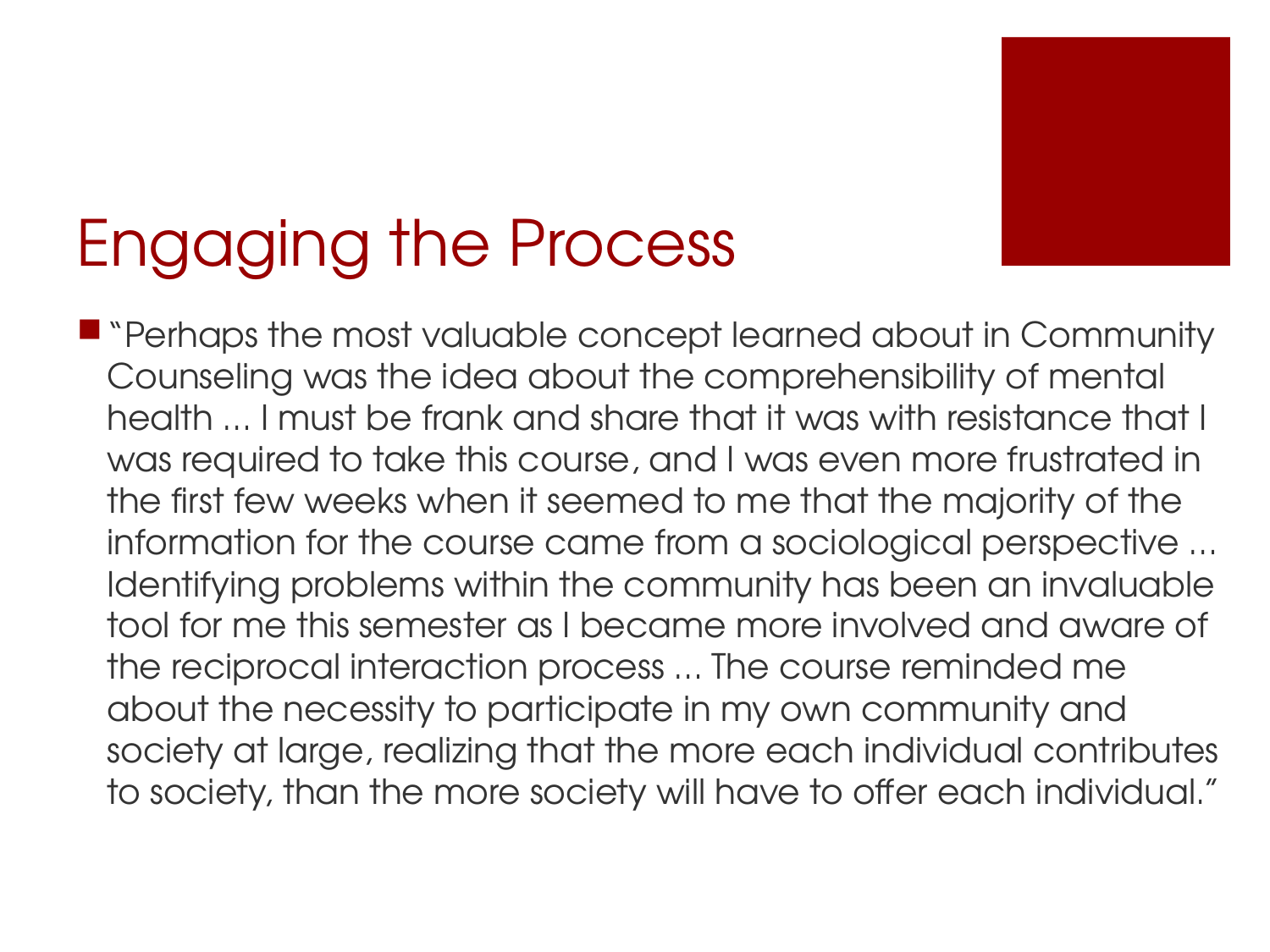

# Engaging the Process
“Perhaps the most valuable concept learned about in Community Counseling was the idea about the comprehensibility of mental health … I must be frank and share that it was with resistance that I was required to take this course, and I was even more frustrated in the first few weeks when it seemed to me that the majority of the information for the course came from a sociological perspective … Identifying problems within the community has been an invaluable tool for me this semester as I became more involved and aware of the reciprocal interaction process … The course reminded me about the necessity to participate in my own community and society at large, realizing that the more each individual contributes to society, than the more society will have to offer each individual.”